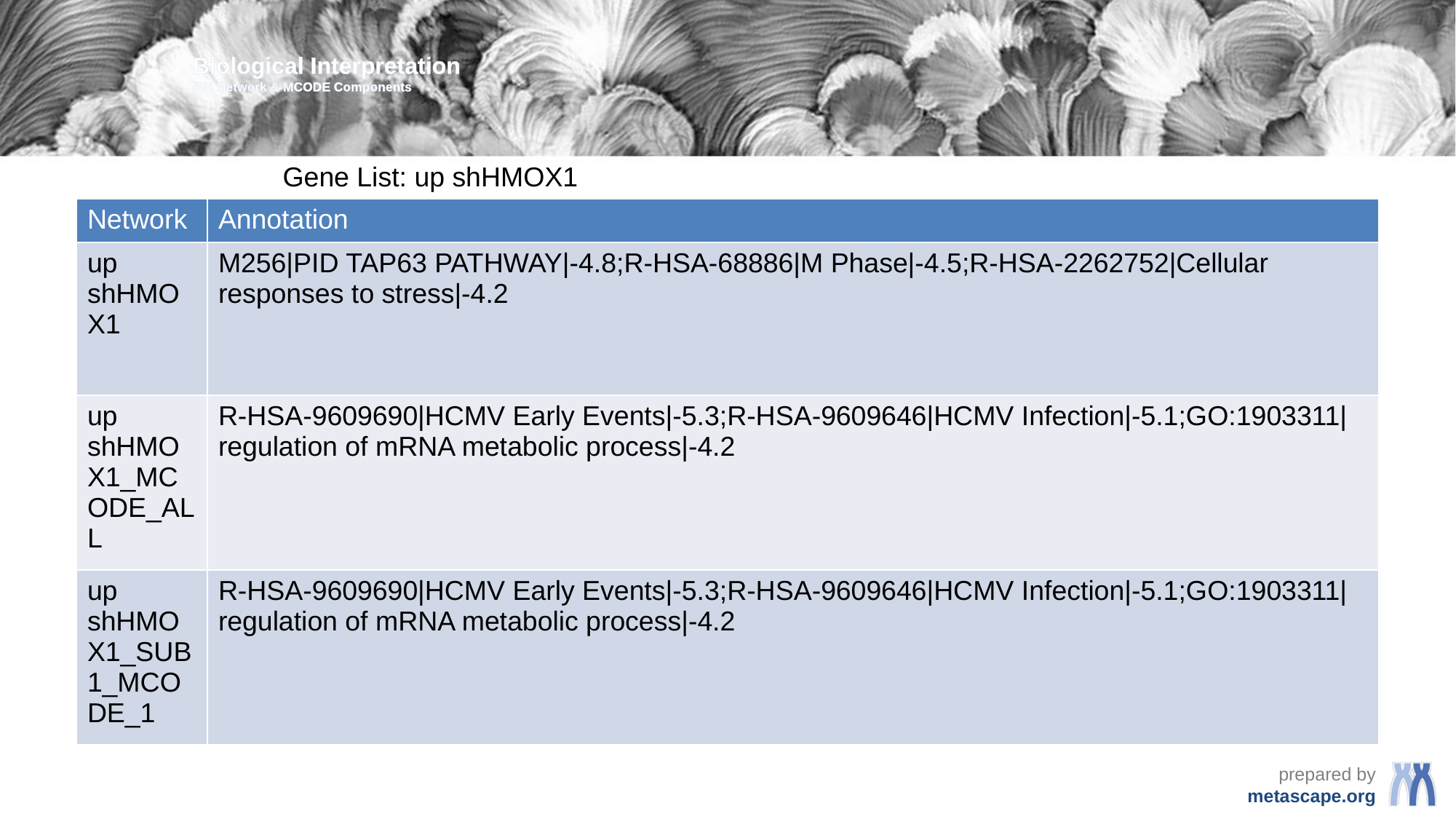

Biological Interpretation
PPI Network & MCODE Components
Gene List: up shHMOX1
| Network | Annotation |
| --- | --- |
| up shHMOX1 | M256|PID TAP63 PATHWAY|-4.8;R-HSA-68886|M Phase|-4.5;R-HSA-2262752|Cellular responses to stress|-4.2 |
| up shHMOX1\_MCODE\_ALL | R-HSA-9609690|HCMV Early Events|-5.3;R-HSA-9609646|HCMV Infection|-5.1;GO:1903311|regulation of mRNA metabolic process|-4.2 |
| up shHMOX1\_SUB1\_MCODE\_1 | R-HSA-9609690|HCMV Early Events|-5.3;R-HSA-9609646|HCMV Infection|-5.1;GO:1903311|regulation of mRNA metabolic process|-4.2 |